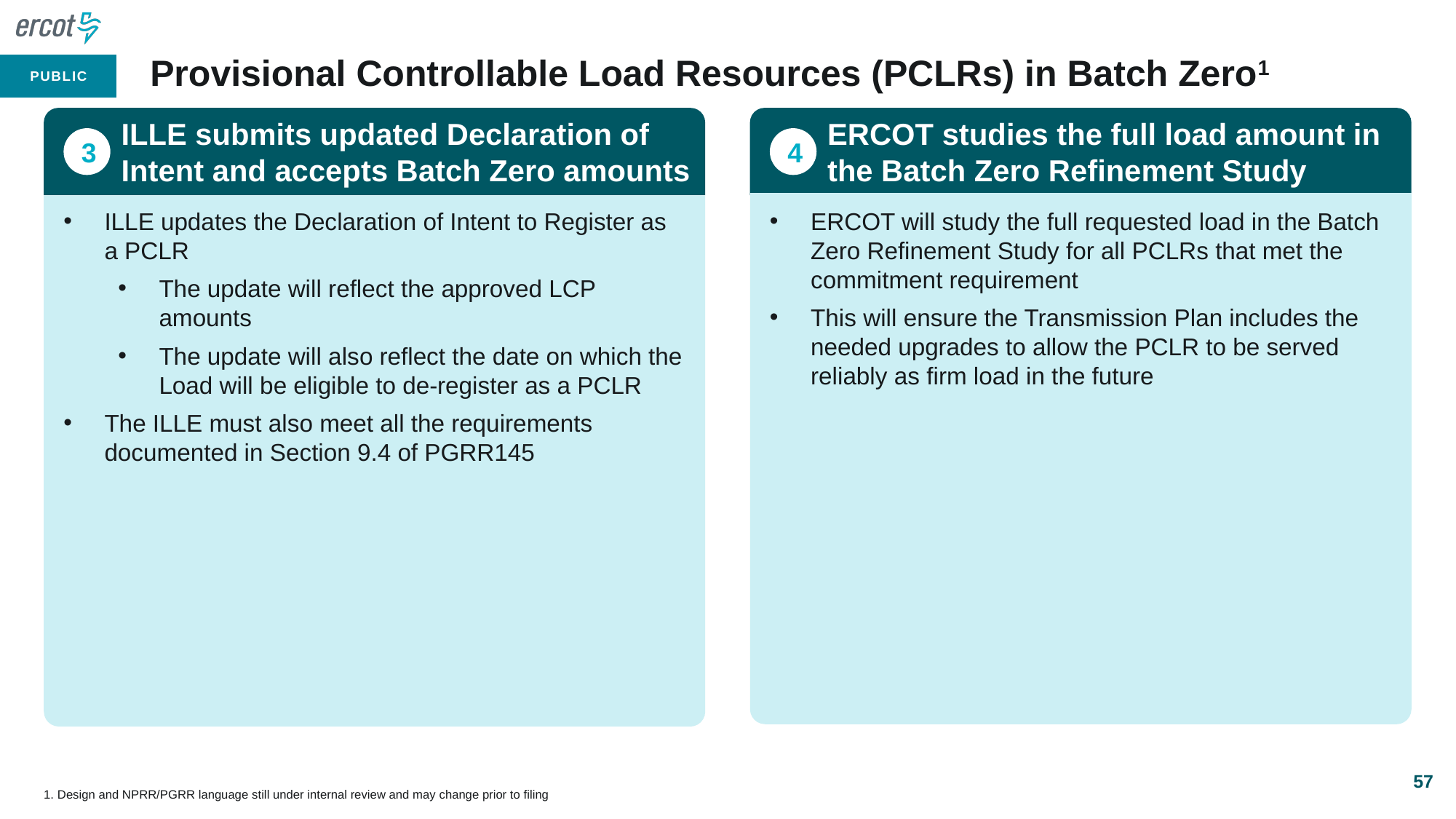

# Provisional Controllable Load Resources (PCLRs) in Batch Zero1

ILLE submits updated Declaration of Intent and accepts Batch Zero amounts

ERCOT studies the full load amount in the Batch Zero Refinement Study
3
4

ILLE updates the Declaration of Intent to Register as a PCLR
The update will reflect the approved LCP amounts
The update will also reflect the date on which the Load will be eligible to de-register as a PCLR
The ILLE must also meet all the requirements documented in Section 9.4 of PGRR145
ERCOT will study the full requested load in the Batch Zero Refinement Study for all PCLRs that met the commitment requirement
This will ensure the Transmission Plan includes the needed upgrades to allow the PCLR to be served reliably as firm load in the future
57
1. Design and NPRR/PGRR language still under internal review and may change prior to filing